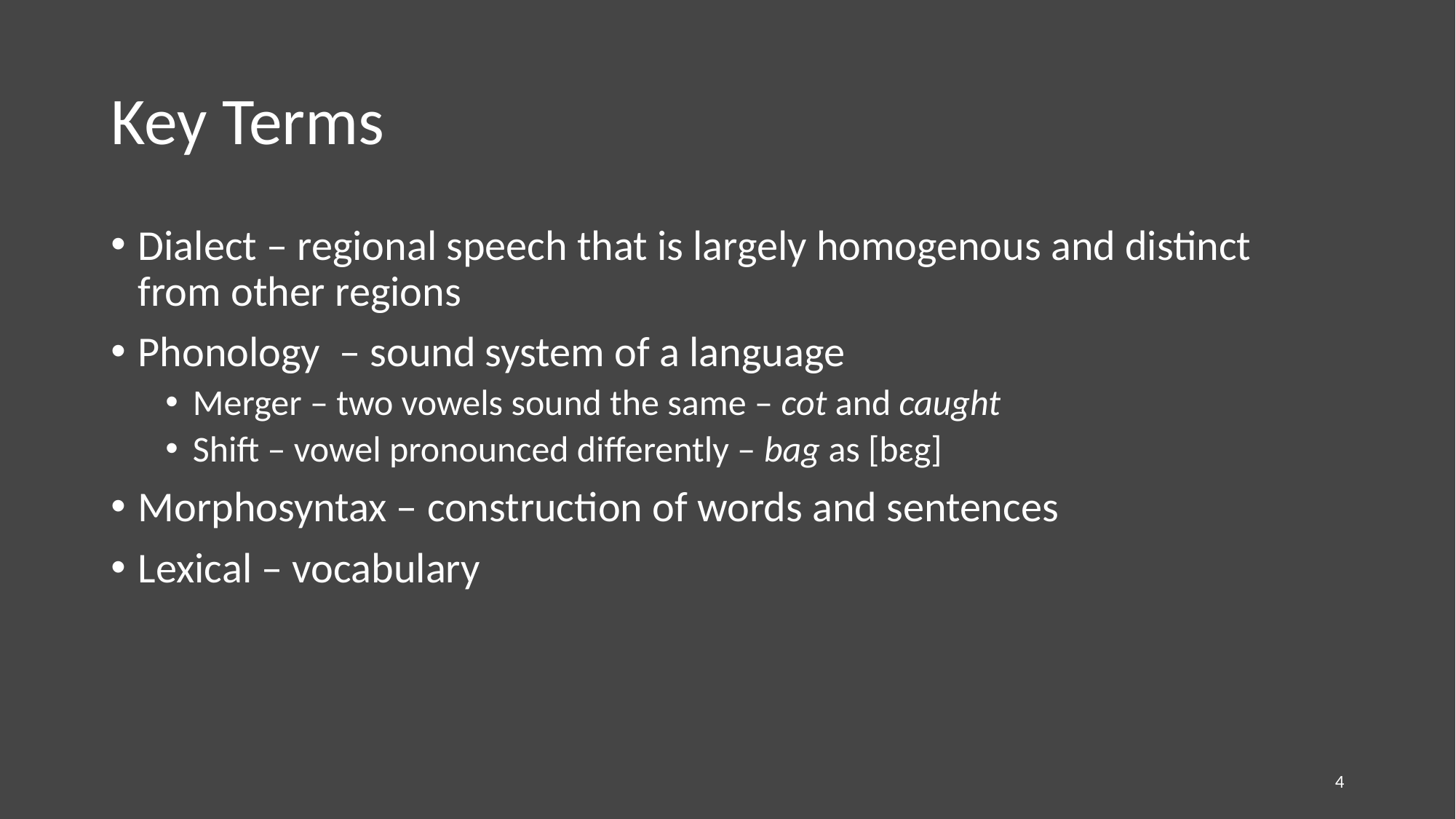

# Key Terms
Dialect – regional speech that is largely homogenous and distinct from other regions
Phonology  – sound system of a language
Merger – two vowels sound the same – cot and caught
Shift – vowel pronounced differently – bag as [bɛg]
Morphosyntax – construction of words and sentences
Lexical – vocabulary
4